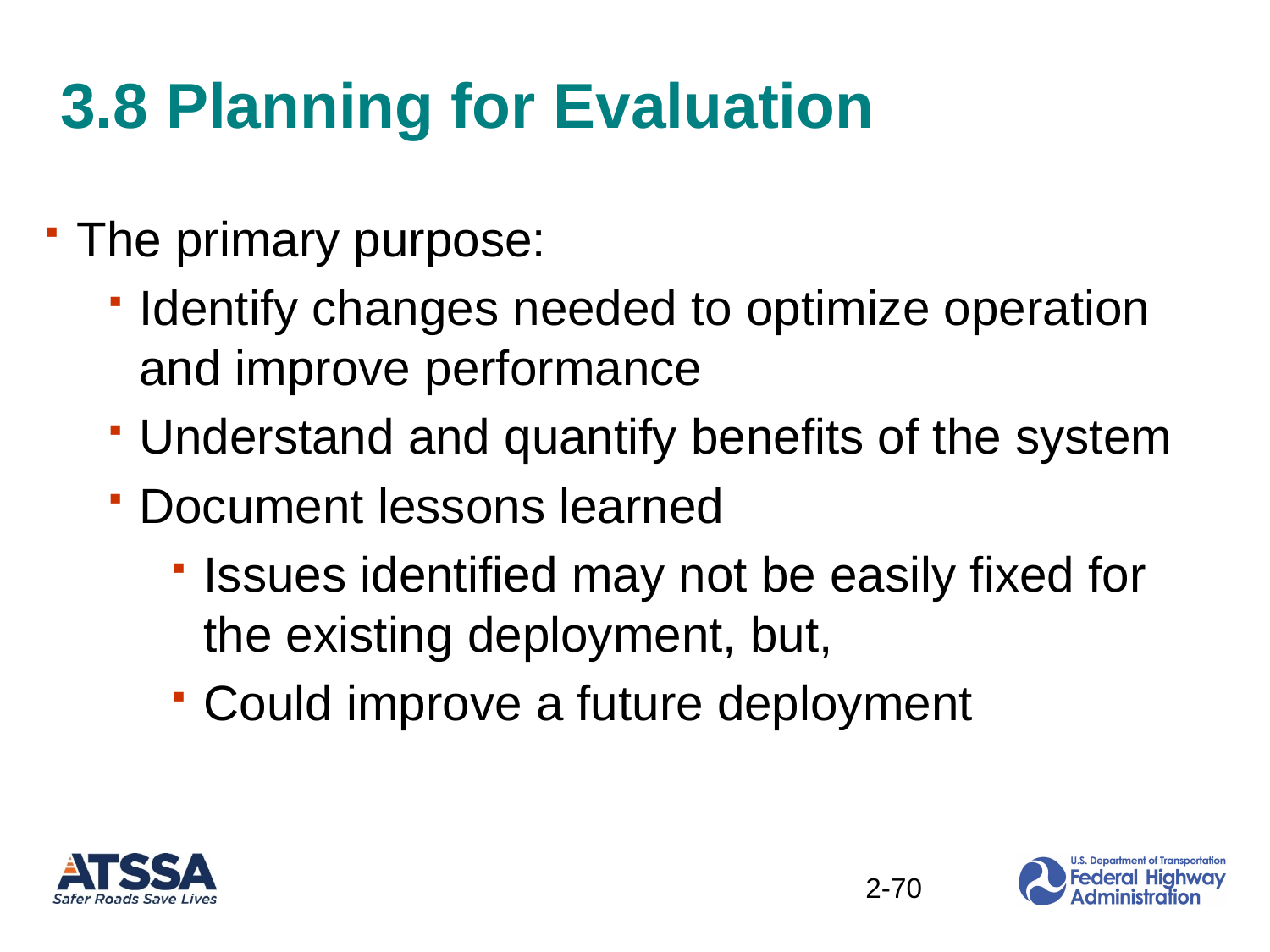

# 3.8 Planning for Evaluation
The primary purpose:
Identify changes needed to optimize operation and improve performance
Understand and quantify benefits of the system
Document lessons learned
Issues identified may not be easily fixed for the existing deployment, but,
Could improve a future deployment